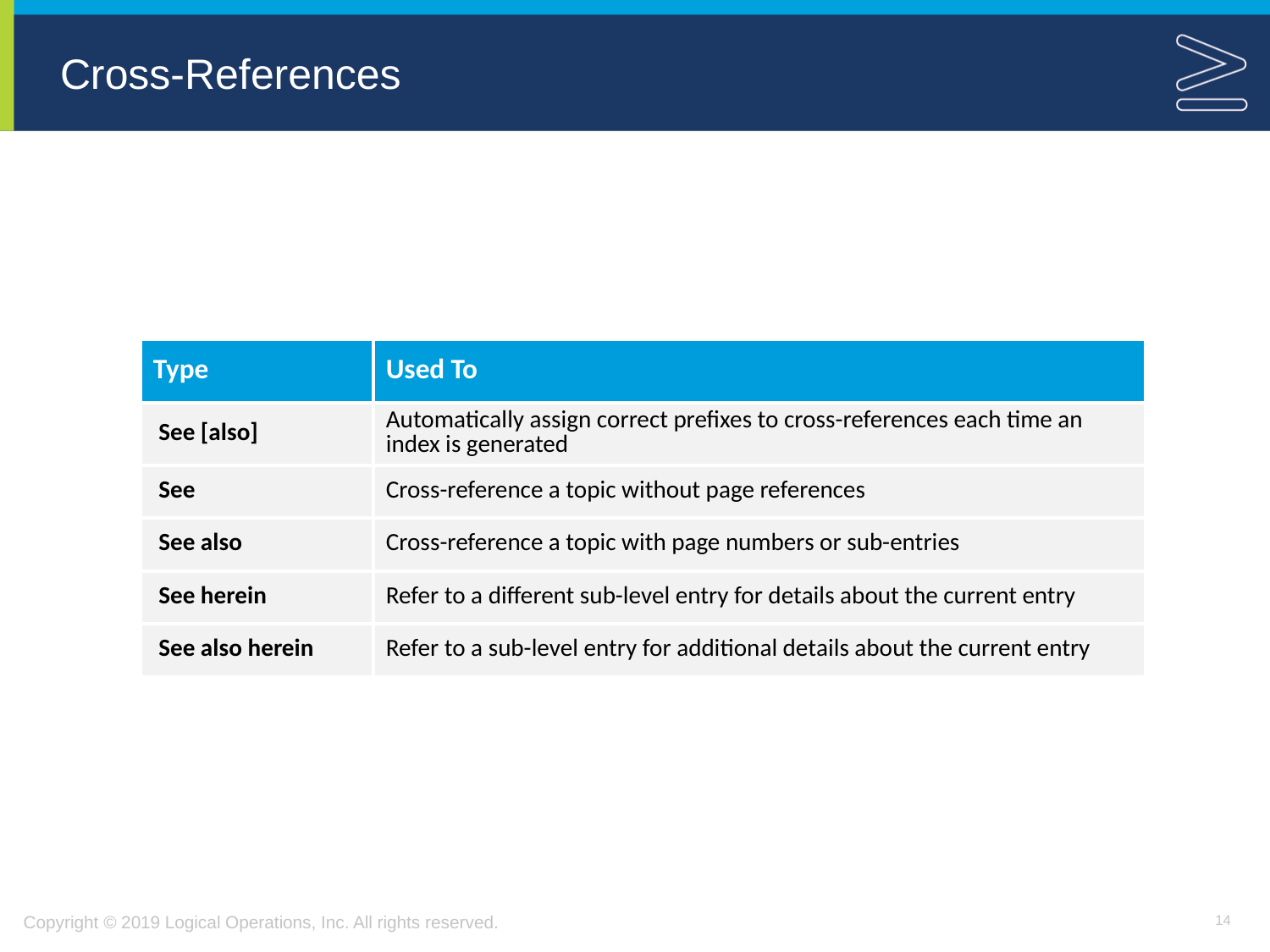

# Cross-References
| Type | Used To |
| --- | --- |
| See [also] | Automatically assign correct prefixes to cross-references each time an index is generated |
| See | Cross-reference a topic without page references |
| See also | Cross-reference a topic with page numbers or sub-entries |
| See herein | Refer to a different sub-level entry for details about the current entry |
| See also herein | Refer to a sub-level entry for additional details about the current entry |
14